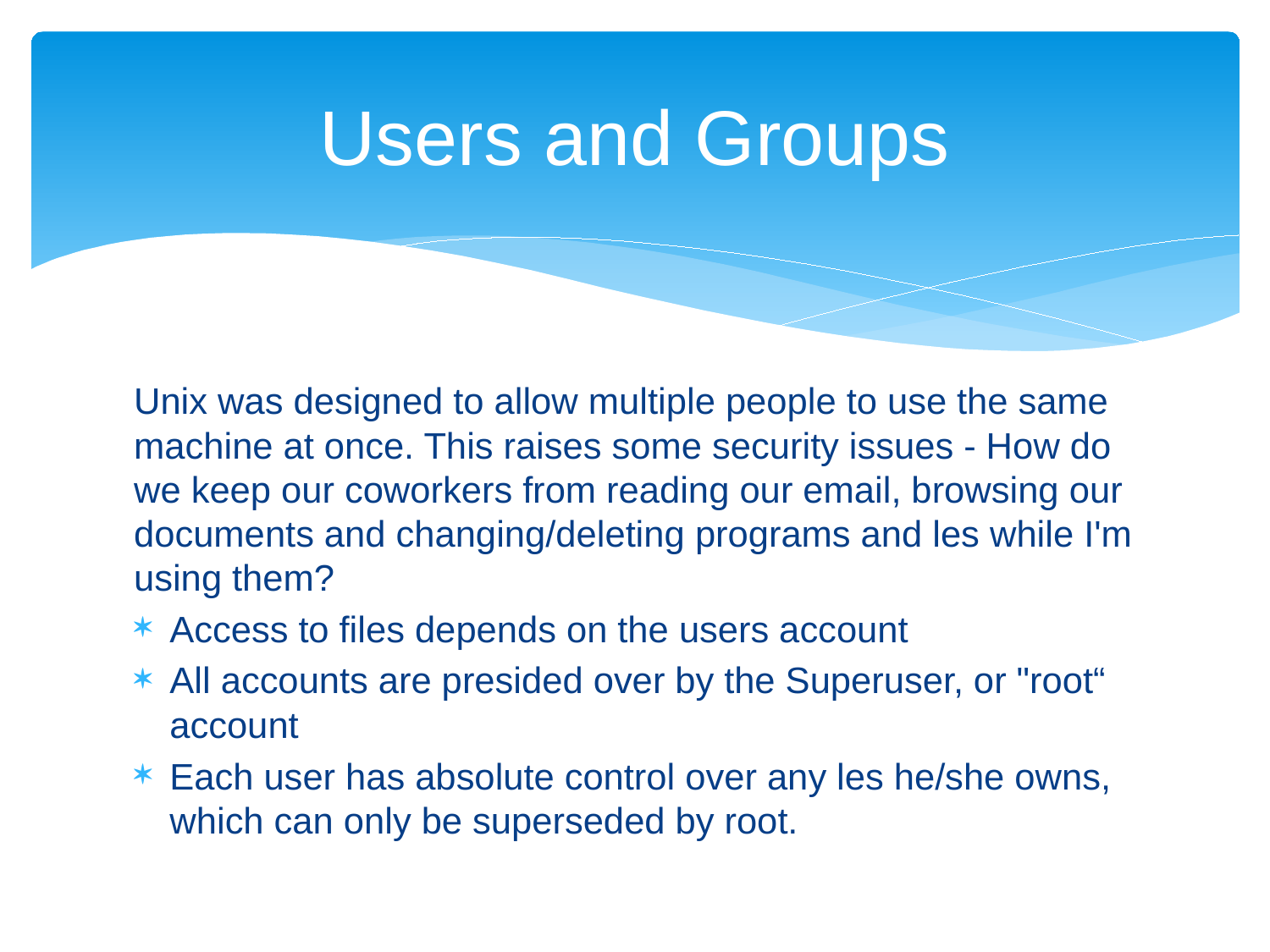

# Users and Groups
Unix was designed to allow multiple people to use the same machine at once. This raises some security issues - How do we keep our coworkers from reading our email, browsing our documents and changing/deleting programs and les while I'm using them?
Access to files depends on the users account
All accounts are presided over by the Superuser, or "root“ account
Each user has absolute control over any les he/she owns, which can only be superseded by root.